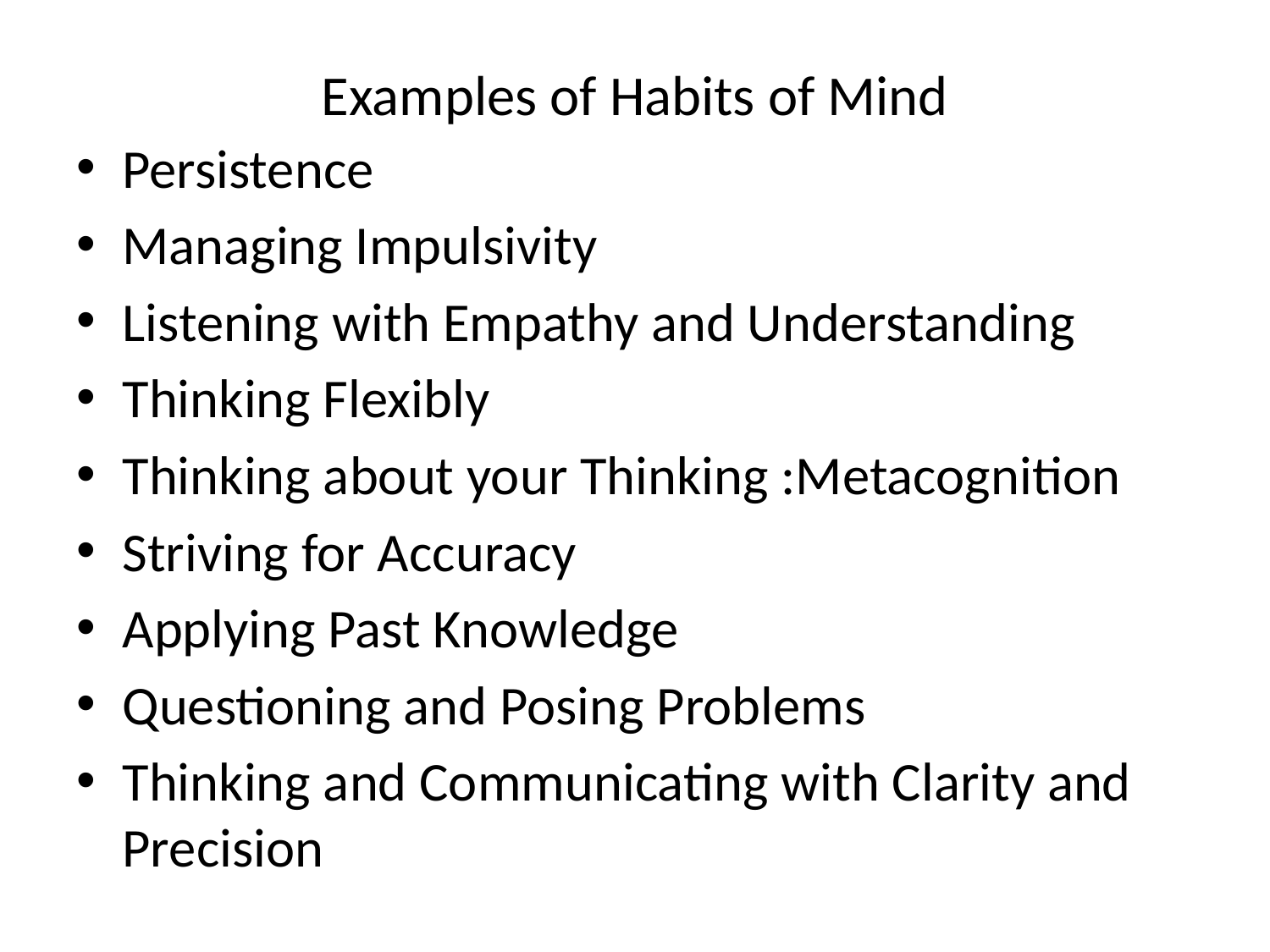

# Examples of Habits of Mind
Persistence
Managing Impulsivity
Listening with Empathy and Understanding
Thinking Flexibly
Thinking about your Thinking :Metacognition
Striving for Accuracy
Applying Past Knowledge
Questioning and Posing Problems
Thinking and Communicating with Clarity and Precision